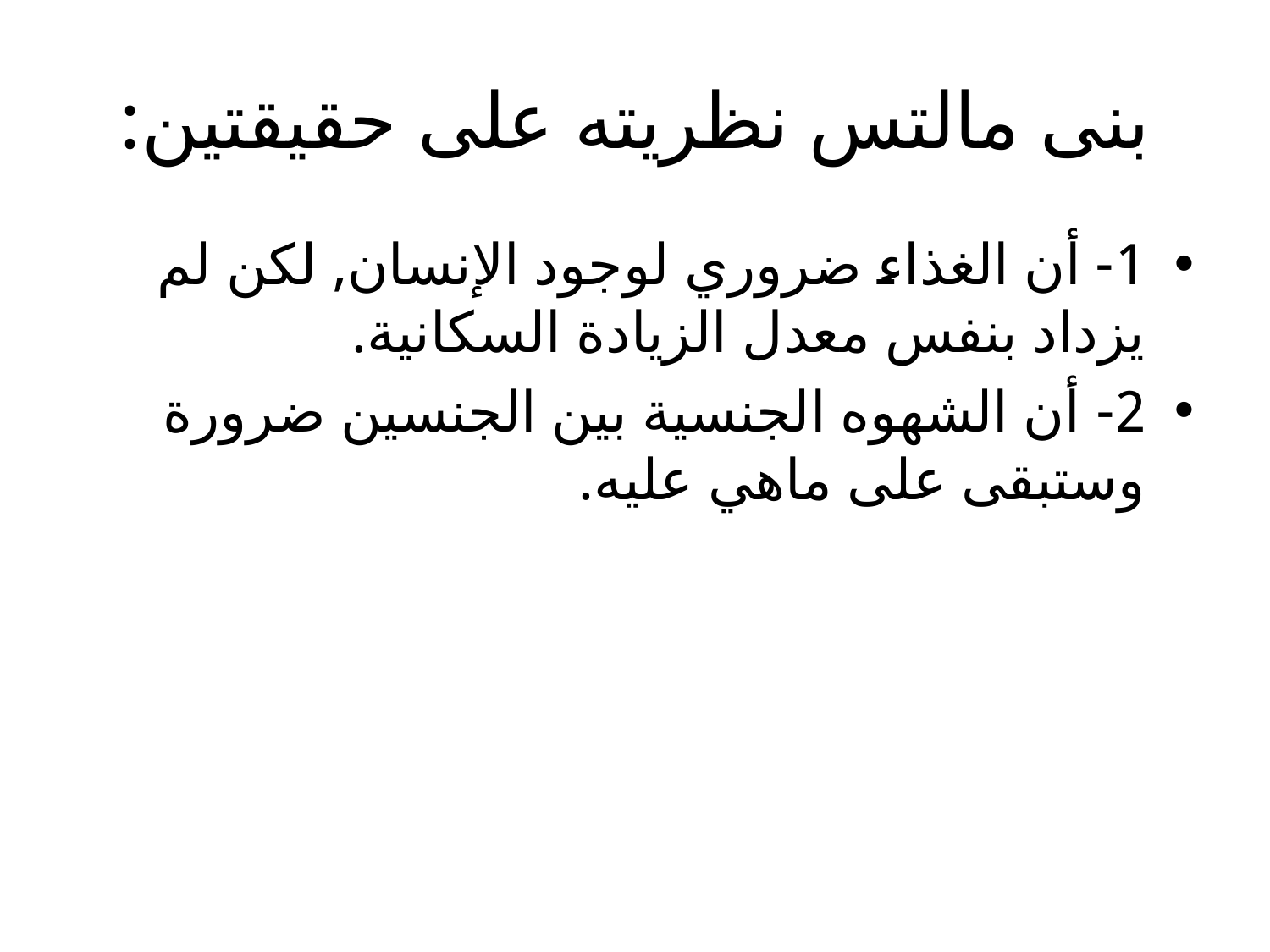

# بنى مالتس نظريته على حقيقتين:
1- أن الغذاء ضروري لوجود الإنسان, لكن لم يزداد بنفس معدل الزيادة السكانية.
2- أن الشهوه الجنسية بين الجنسين ضرورة وستبقى على ماهي عليه.